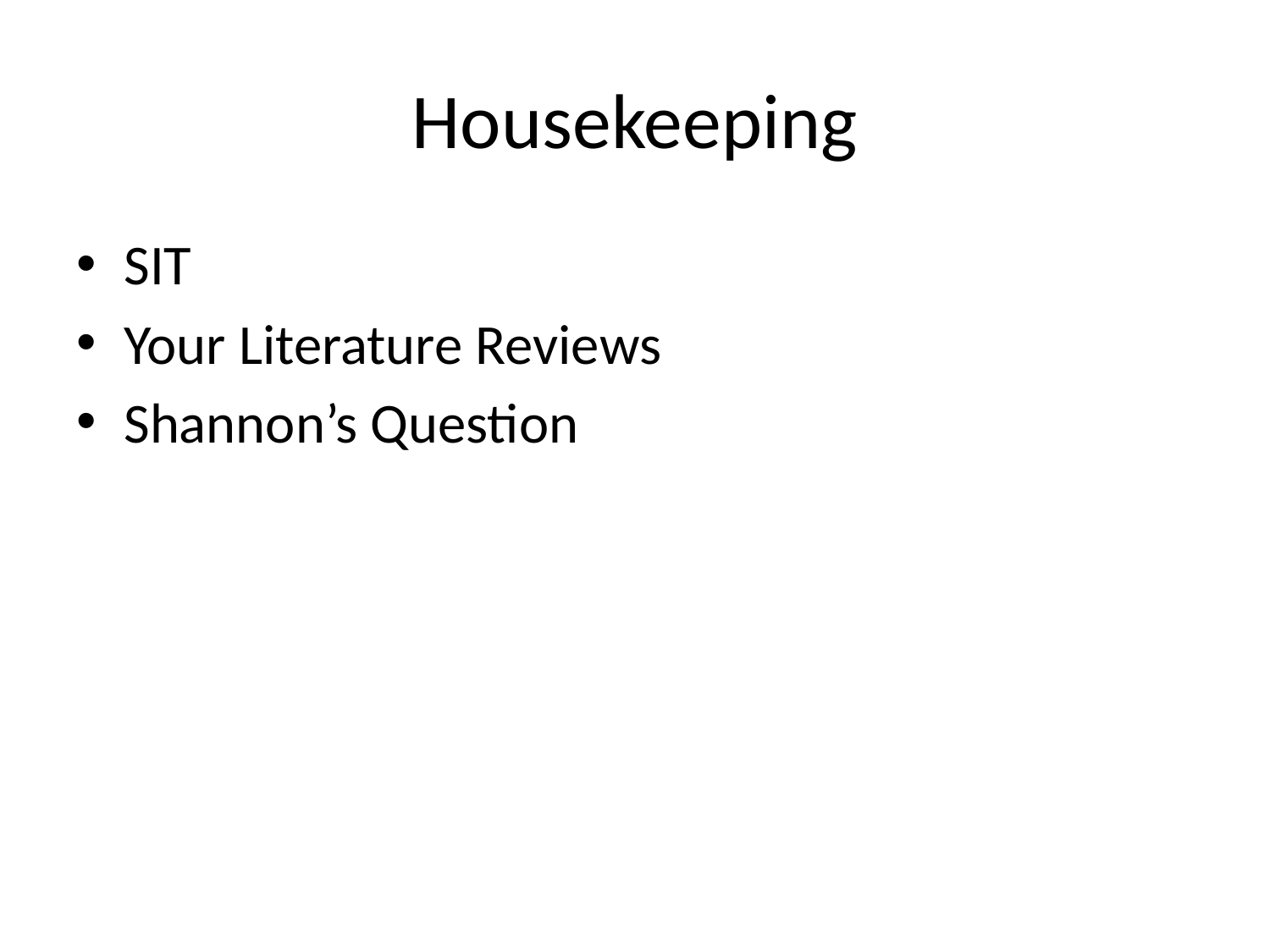

# Housekeeping
SIT
Your Literature Reviews
Shannon’s Question